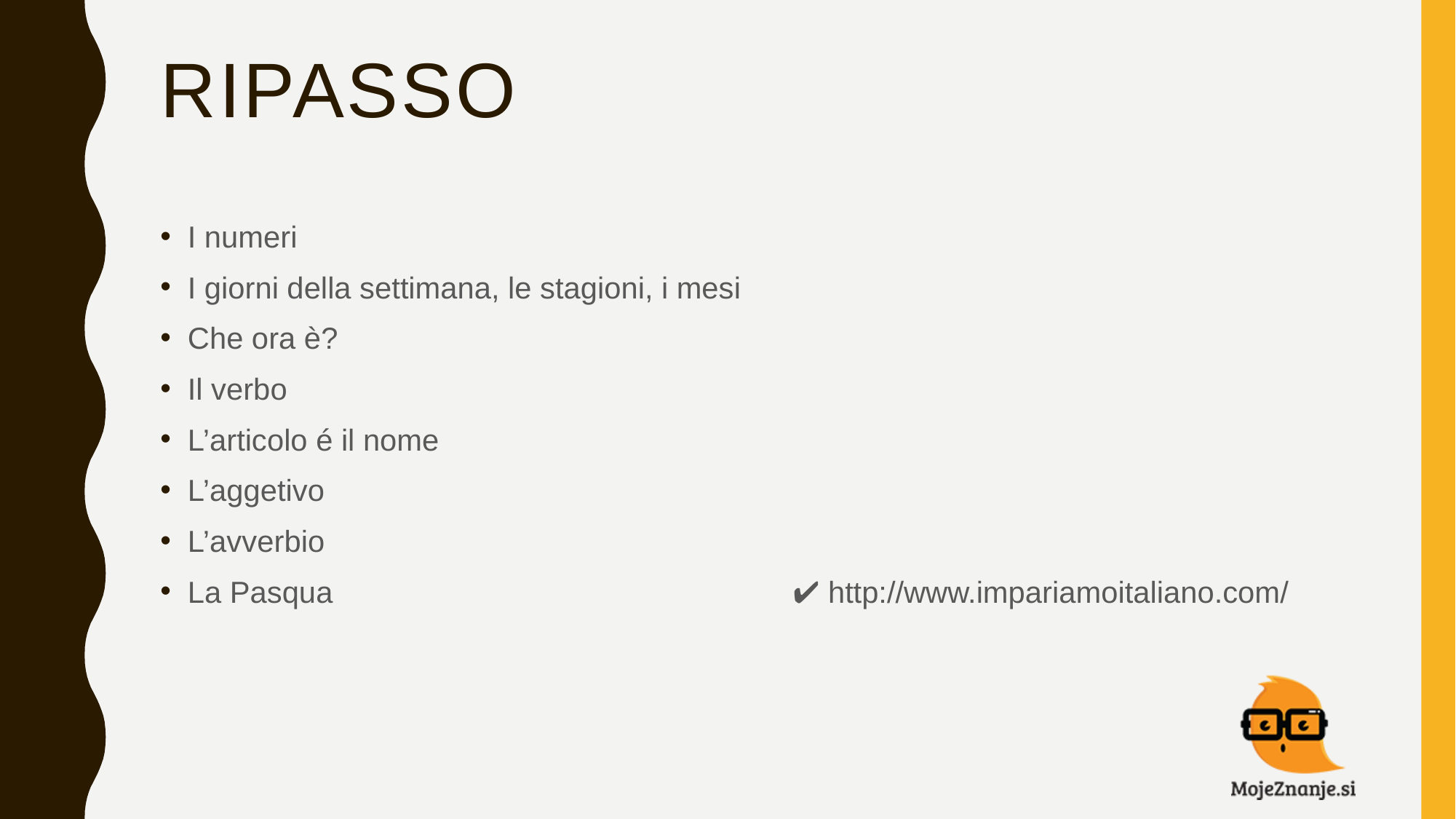

# ripasso
I numeri
I giorni della settimana, le stagioni, i mesi
Che ora è?
Il verbo
L’articolo é il nome
L’aggetivo
L’avverbio
La Pasqua                                                       ✔ http://www.impariamoitaliano.com/